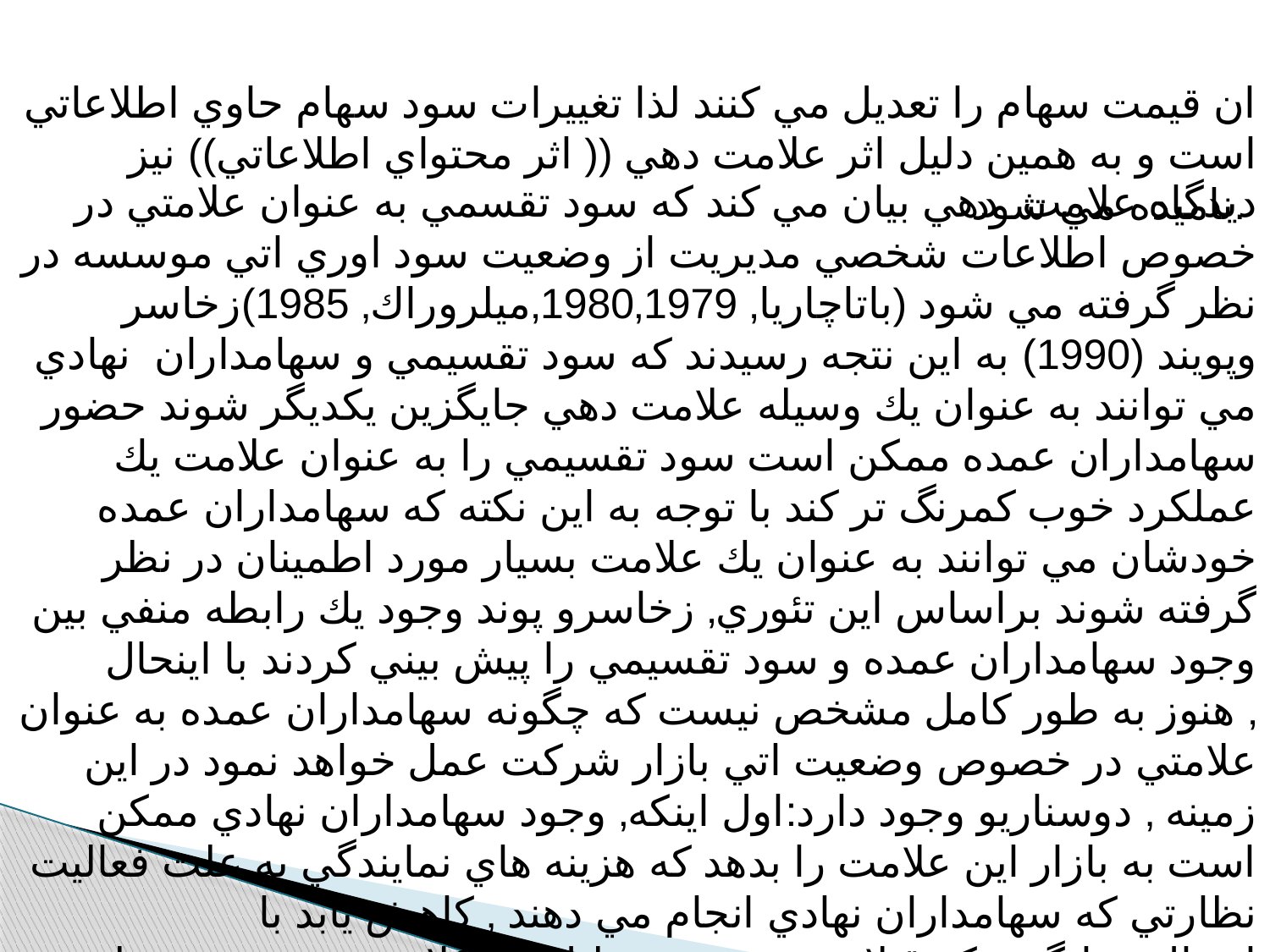

ان قيمت سهام را تعديل مي كنند لذا تغييرات سود سهام حاوي اطلاعاتي است و به همين دليل اثر علامت دهي (( اثر محتواي اطلاعاتي)) نيز ناميده مي شود.
ديدگاه علامت  دهي بيان مي كند كه سود تقسمي به عنوان علامتي در خصوص اطلاعات شخصي مديريت از وضعيت سود اوري اتي موسسه در نظر گرفته مي شود (باتاچاريا‚ 1979‚1980‚ميلروراك‚ 1985)زخاسر وپويند (1990) به اين نتجه رسيدند كه سود تقسيمي و سهامداران  نهادي مي توانند به عنوان يك وسيله علامت دهي جايگزين يكديگر شوند حضور سهامداران عمده ممكن است سود تقسيمي را به عنوان علامت يك عملكرد خوب كمرنگ تر كند با توجه به اين نكته كه سهامداران عمده خودشان مي توانند به عنوان يك علامت بسيار مورد اطمينان در نظر گرفته شوند براساس اين تئوري‚ زخاسرو پوند وجود يك رابطه منفي بين وجود سهامداران عمده و سود تقسيمي را پيش بيني كردند با اينحال ‚ هنوز به طور كامل مشخص نيست كه چگونه سهامداران عمده به عنوان علامتي در خصوص وضعيت اتي بازار شركت عمل خواهد نمود در اين زمينه ‚ دوسناريو وجود دارد:اول اينكه‚ وجود سهامداران نهادي ممكن است به بازار اين علامت را بدهد كه هزينه هاي نمايندگي به علت فعاليت نظارتي كه سهامداران نهادي انجام مي دهند ‚ كاهش يابد با اينحال‚همانگونه كه قبلا بحث شد ‚ به دليل مشكلات موجود بعيد بنظر ميرسد كه سهامداران نهادي بتوانند نظارت مستقيمي در اين خصوص انجام دهند.